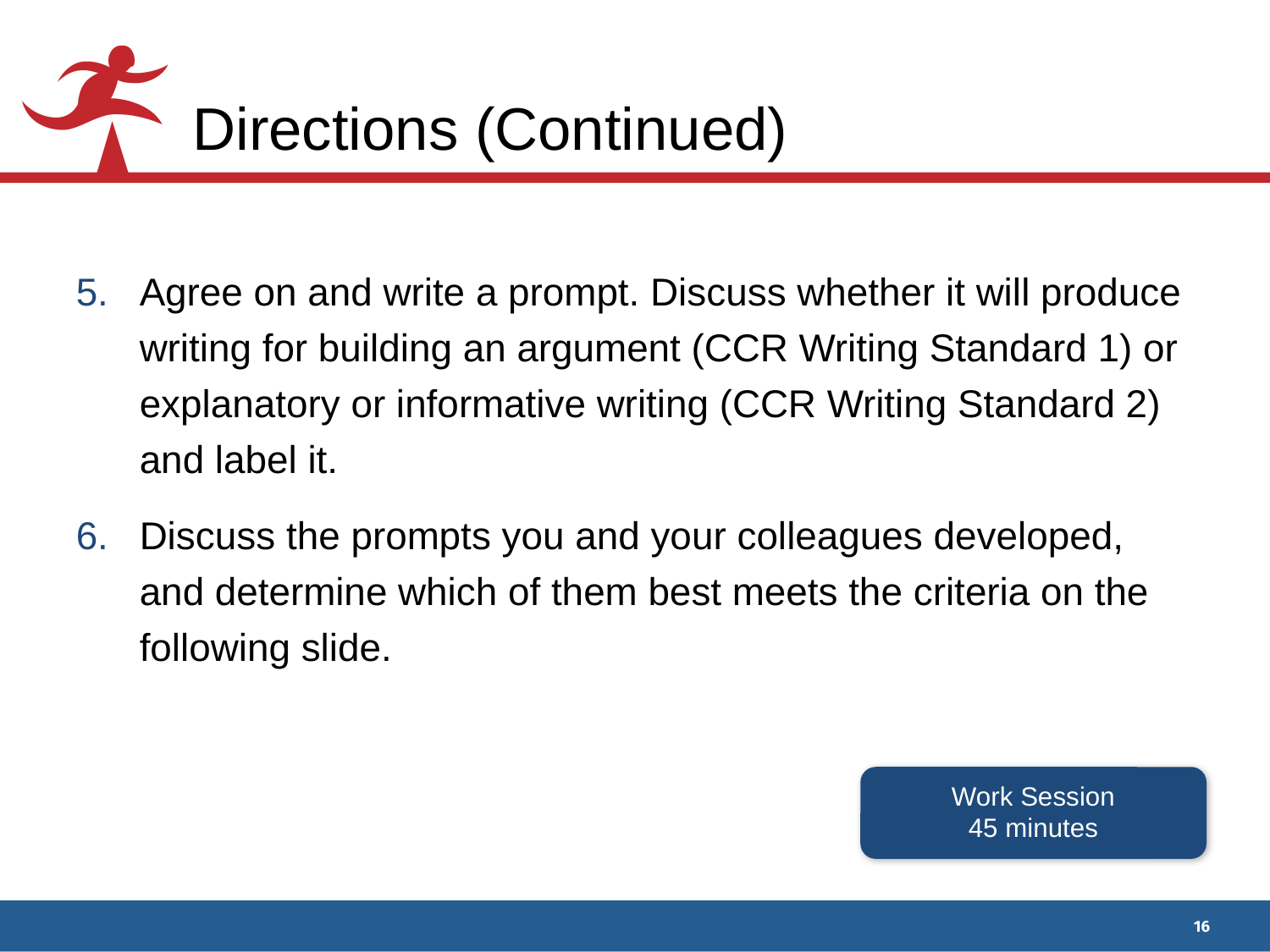

# Directions (Continued)
Agree on and write a prompt. Discuss whether it will produce writing for building an argument (CCR Writing Standard 1) or explanatory or informative writing (CCR Writing Standard 2) and label it.
Discuss the prompts you and your colleagues developed, and determine which of them best meets the criteria on the following slide.

Work Session
45 minutes